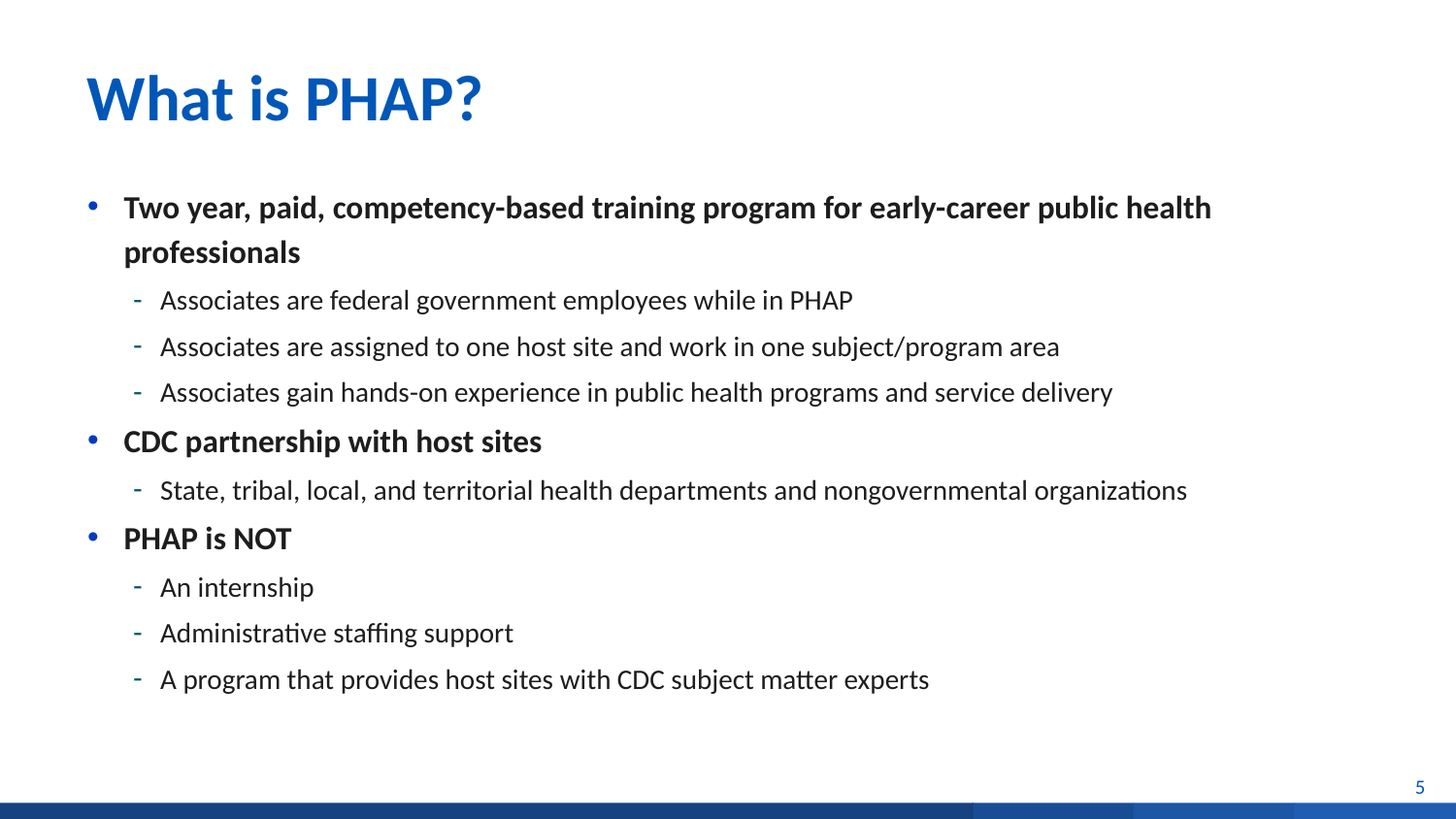

# What is PHAP?
Two year, paid, competency-based training program for early-career public health professionals
Associates are federal government employees while in PHAP
Associates are assigned to one host site and work in one subject/program area
Associates gain hands-on experience in public health programs and service delivery
CDC partnership with host sites
State, tribal, local, and territorial health departments and nongovernmental organizations
PHAP is NOT
An internship
Administrative staffing support
A program that provides host sites with CDC subject matter experts
5